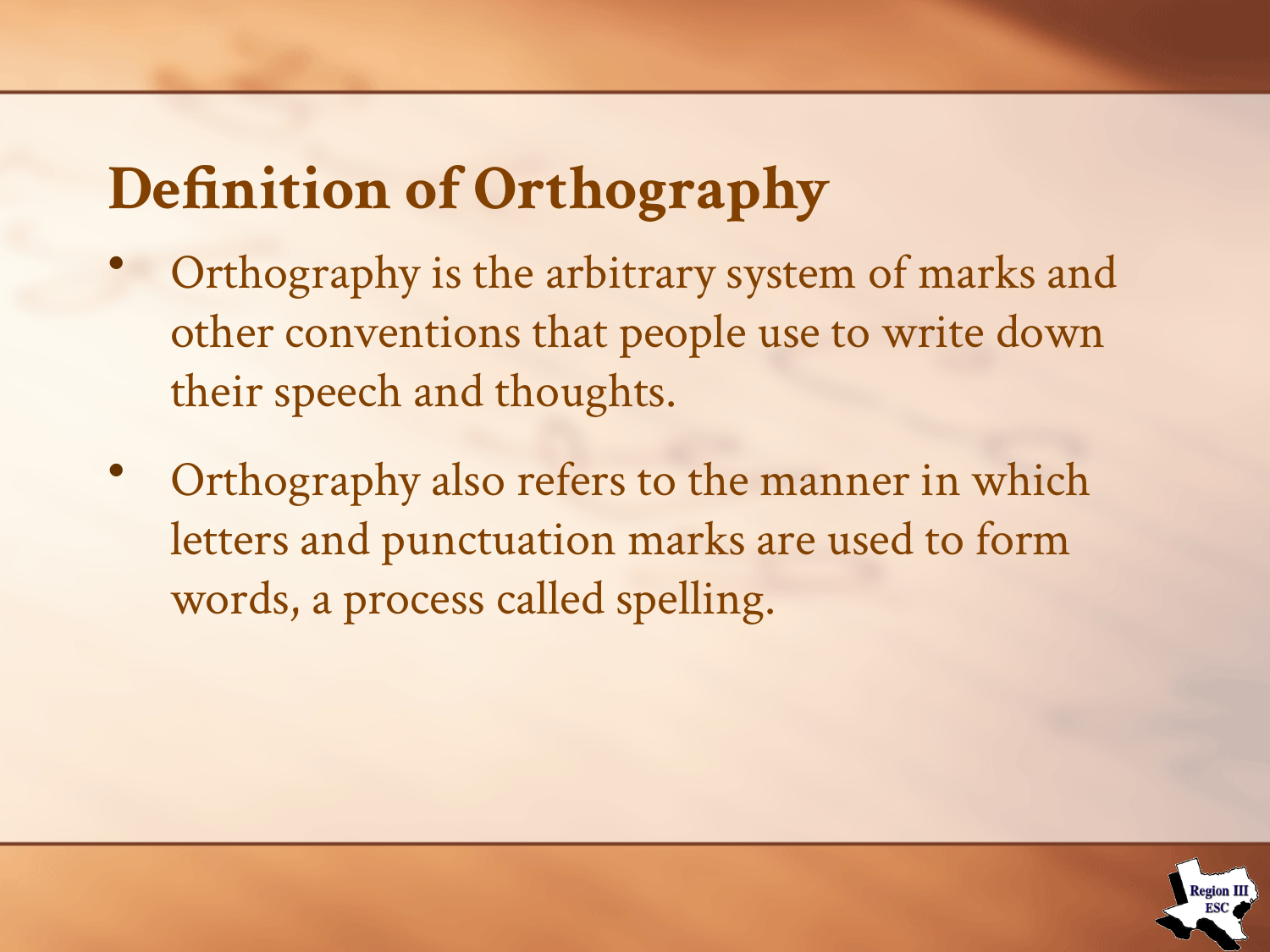

# Definition of Orthography
Orthography is the arbitrary system of marks and other conventions that people use to write down their speech and thoughts.
Orthography also refers to the manner in which letters and punctuation marks are used to form words, a process called spelling.